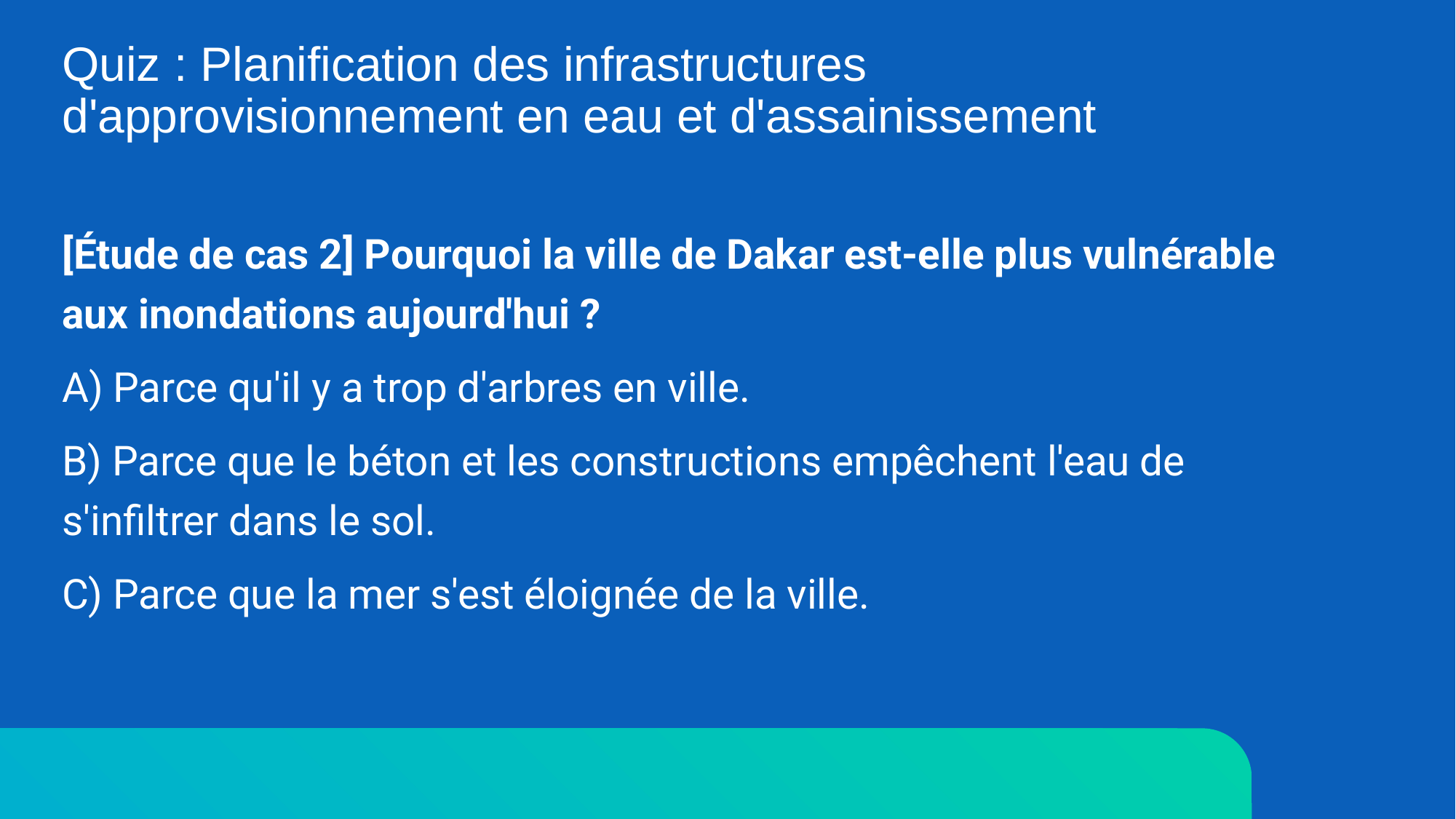

# Quiz : Planification des infrastructures d'approvisionnement en eau et d'assainissement
[Étude de cas 2] Pourquoi la ville de Dakar est-elle plus vulnérable aux inondations aujourd'hui ?
A) Parce qu'il y a trop d'arbres en ville.
B) Parce que le béton et les constructions empêchent l'eau de s'infiltrer dans le sol.
C) Parce que la mer s'est éloignée de la ville.